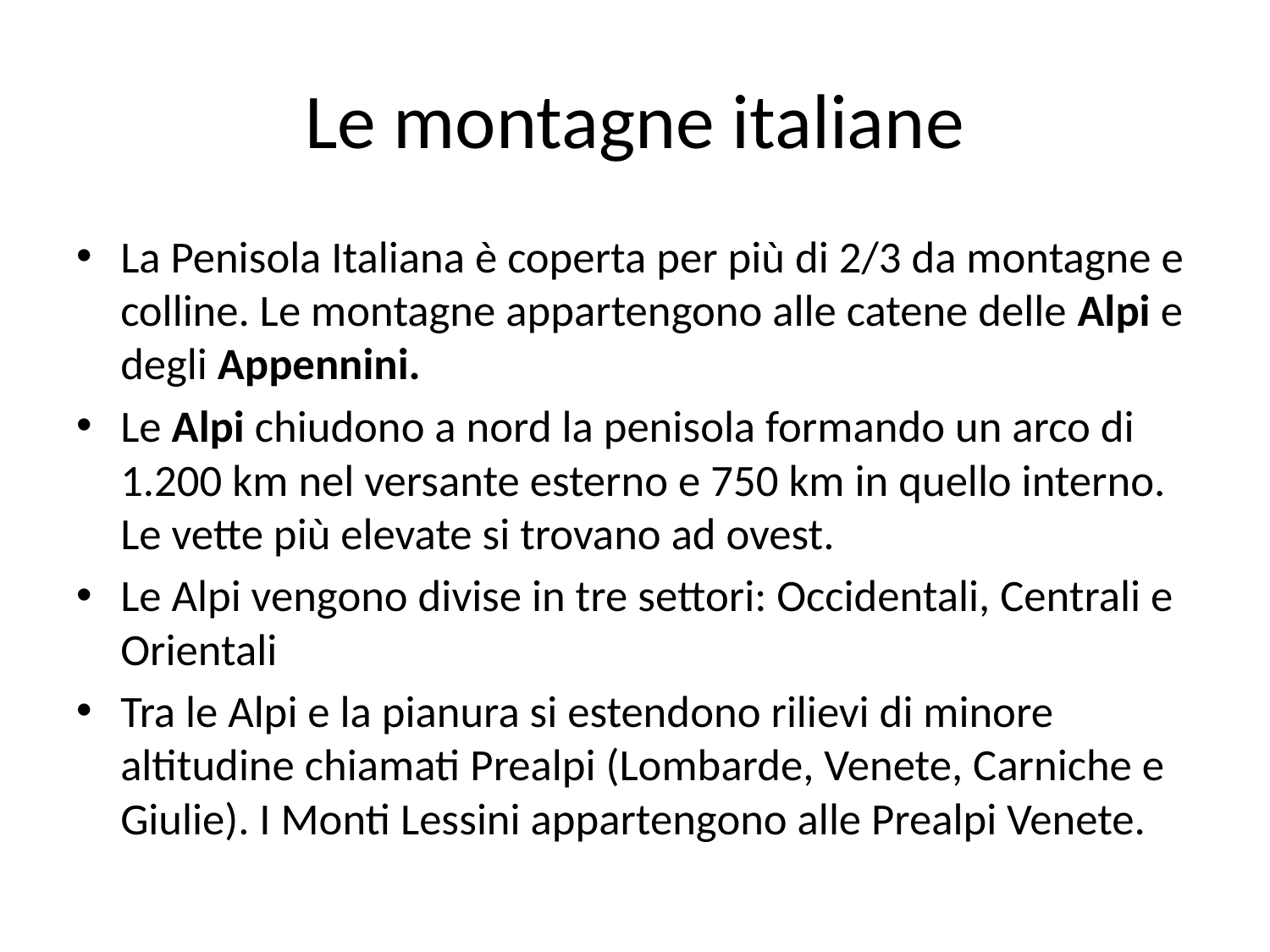

# Le montagne italiane
La Penisola Italiana è coperta per più di 2/3 da montagne e colline. Le montagne appartengono alle catene delle Alpi e degli Appennini.
Le Alpi chiudono a nord la penisola formando un arco di 1.200 km nel versante esterno e 750 km in quello interno. Le vette più elevate si trovano ad ovest.
Le Alpi vengono divise in tre settori: Occidentali, Centrali e Orientali
Tra le Alpi e la pianura si estendono rilievi di minore altitudine chiamati Prealpi (Lombarde, Venete, Carniche e Giulie). I Monti Lessini appartengono alle Prealpi Venete.